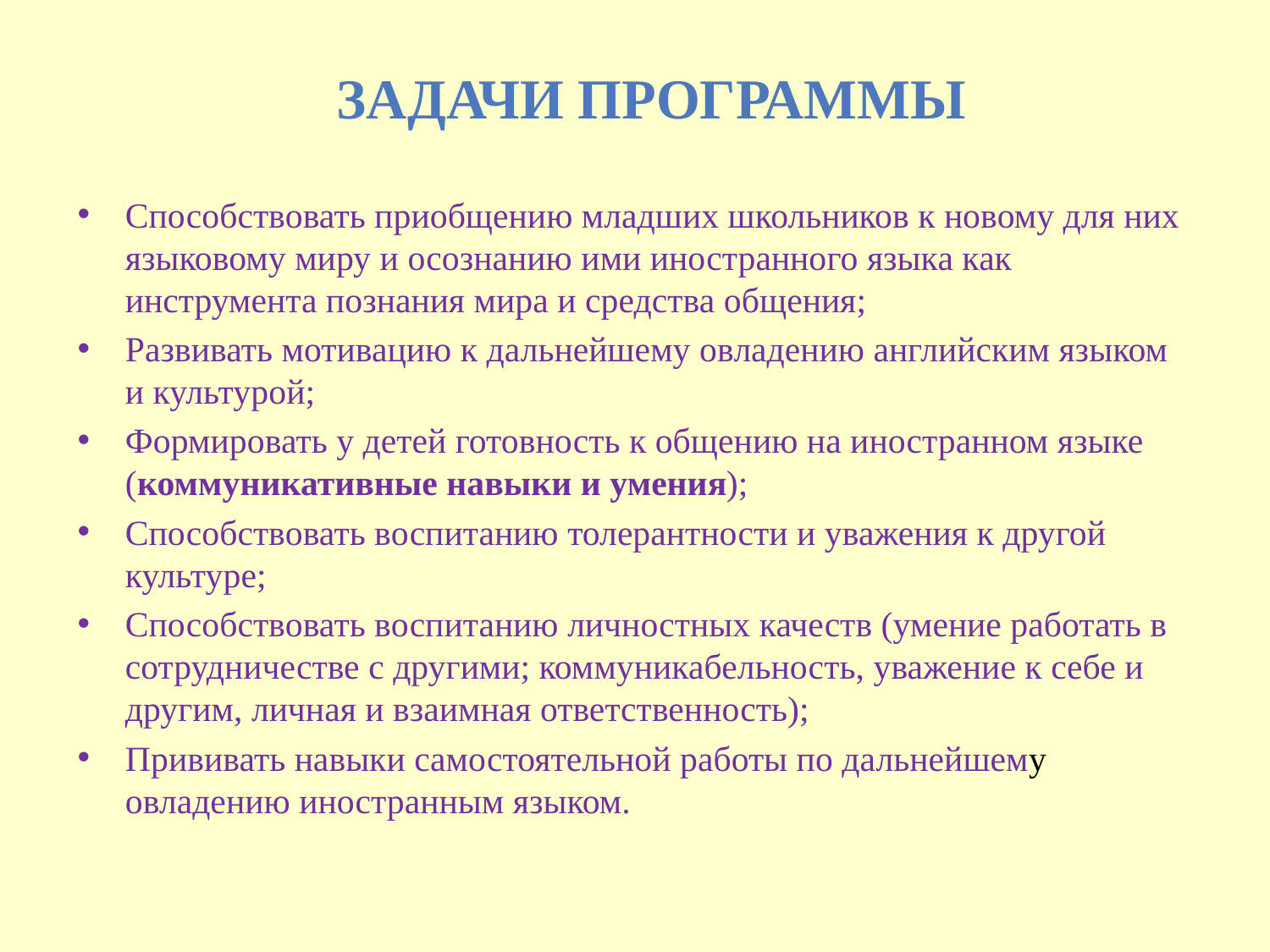

Задачи программы
Способствовать приобщению младших школьников к новому для них языковому миру и осознанию ими иностранного языка как инструмента познания мира и средства общения;
Развивать мотивацию к дальнейшему овладению английским языком и культурой;
Формировать у детей готовность к общению на иностранном языке (коммуникативные навыки и умения);
Способствовать воспитанию толерантности и уважения к другой культуре;
Способствовать воспитанию личностных качеств (умение работать в сотрудничестве с другими; коммуникабельность, уважение к себе и другим, личная и взаимная ответственность);
Прививать навыки самостоятельной работы по дальнейшему овладению иностранным языком.